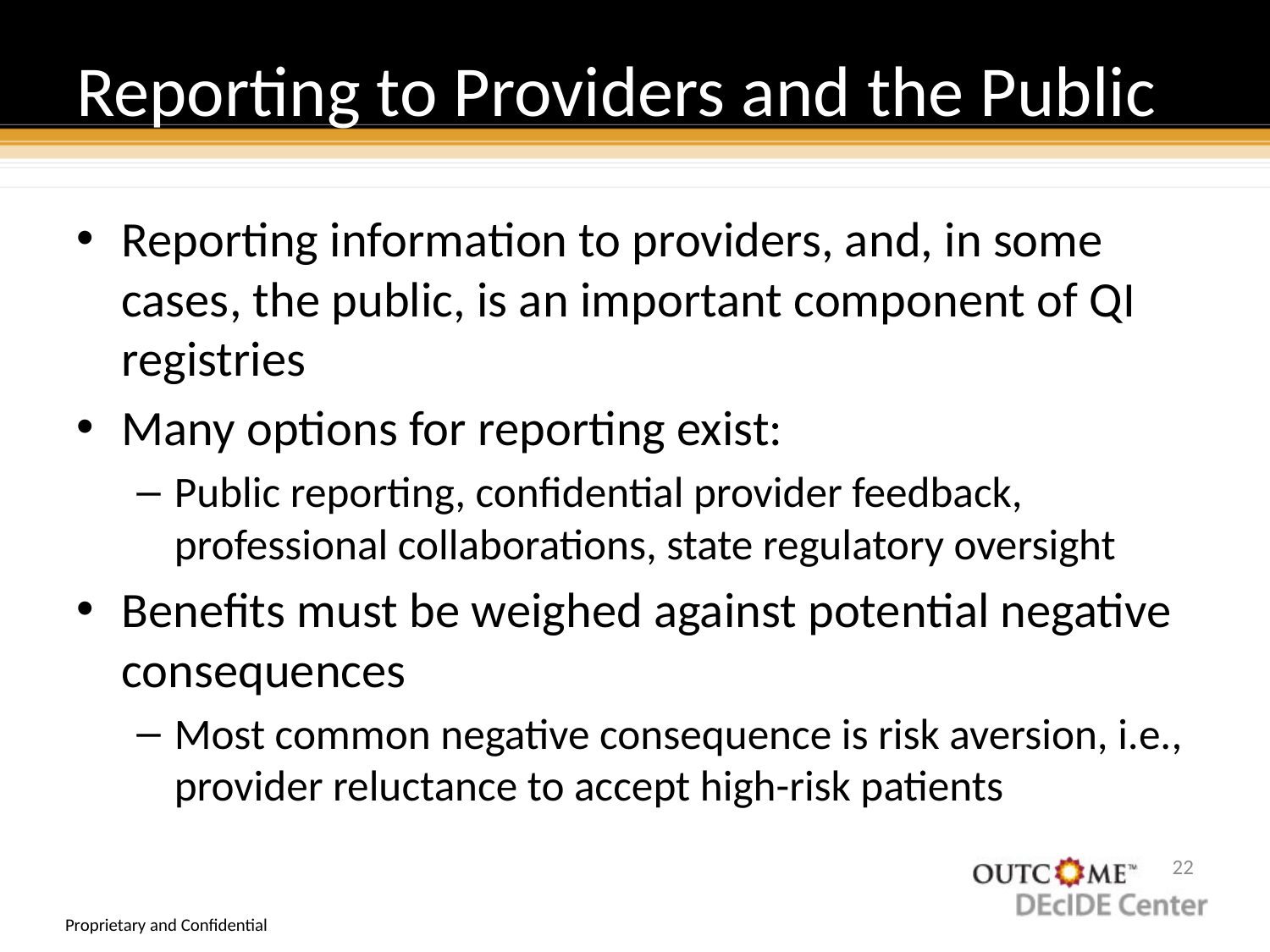

# Reporting to Providers and the Public
Reporting information to providers, and, in some cases, the public, is an important component of QI registries
Many options for reporting exist:
Public reporting, confidential provider feedback, professional collaborations, state regulatory oversight
Benefits must be weighed against potential negative consequences
Most common negative consequence is risk aversion, i.e., provider reluctance to accept high-risk patients

22